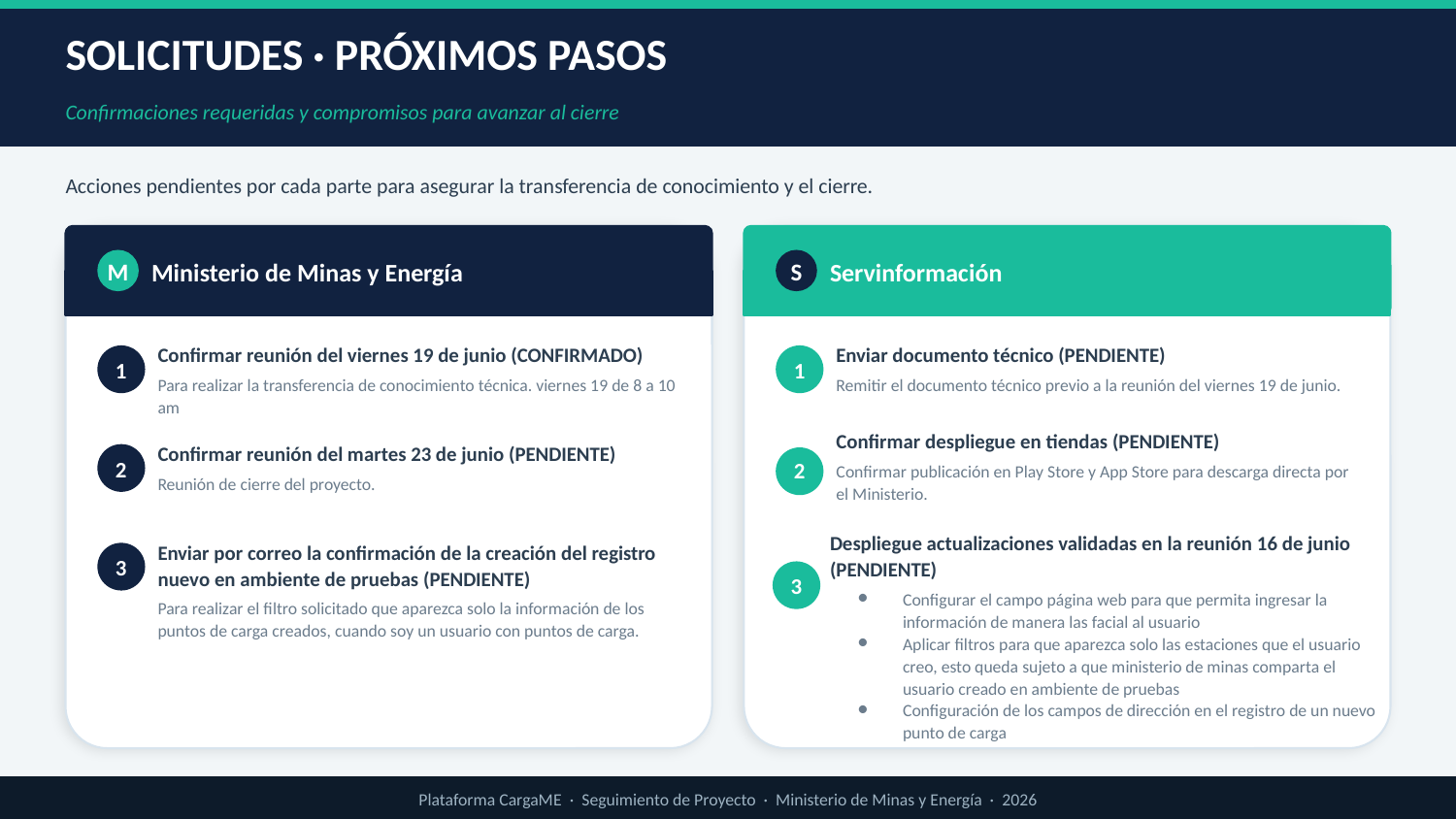

SOLICITUDES · PRÓXIMOS PASOS
Confirmaciones requeridas y compromisos para avanzar al cierre
Acciones pendientes por cada parte para asegurar la transferencia de conocimiento y el cierre.

M
Ministerio de Minas y Energía

S
Servinformación

Confirmar reunión del viernes 19 de junio (CONFIRMADO)
Para realizar la transferencia de conocimiento técnica. viernes 19 de 8 a 10 am
Enviar documento técnico (PENDIENTE)
Remitir el documento técnico previo a la reunión del viernes 19 de junio.

1

1
Confirmar despliegue en tiendas (PENDIENTE)
Confirmar publicación en Play Store y App Store para descarga directa por el Ministerio.
Confirmar reunión del martes 23 de junio (PENDIENTE)
Reunión de cierre del proyecto.

2
2

2
Despliegue actualizaciones validadas en la reunión 16 de junio (PENDIENTE)
Configurar el campo página web para que permita ingresar la información de manera las facial al usuario
Aplicar filtros para que aparezca solo las estaciones que el usuario creo, esto queda sujeto a que ministerio de minas comparta el usuario creado en ambiente de pruebas
Configuración de los campos de dirección en el registro de un nuevo punto de carga
Enviar por correo la confirmación de la creación del registro nuevo en ambiente de pruebas (PENDIENTE)
Para realizar el filtro solicitado que aparezca solo la información de los puntos de carga creados, cuando soy un usuario con puntos de carga.

3

3

Plataforma CargaME  ·  Seguimiento de Proyecto  ·  Ministerio de Minas y Energía  ·  2026